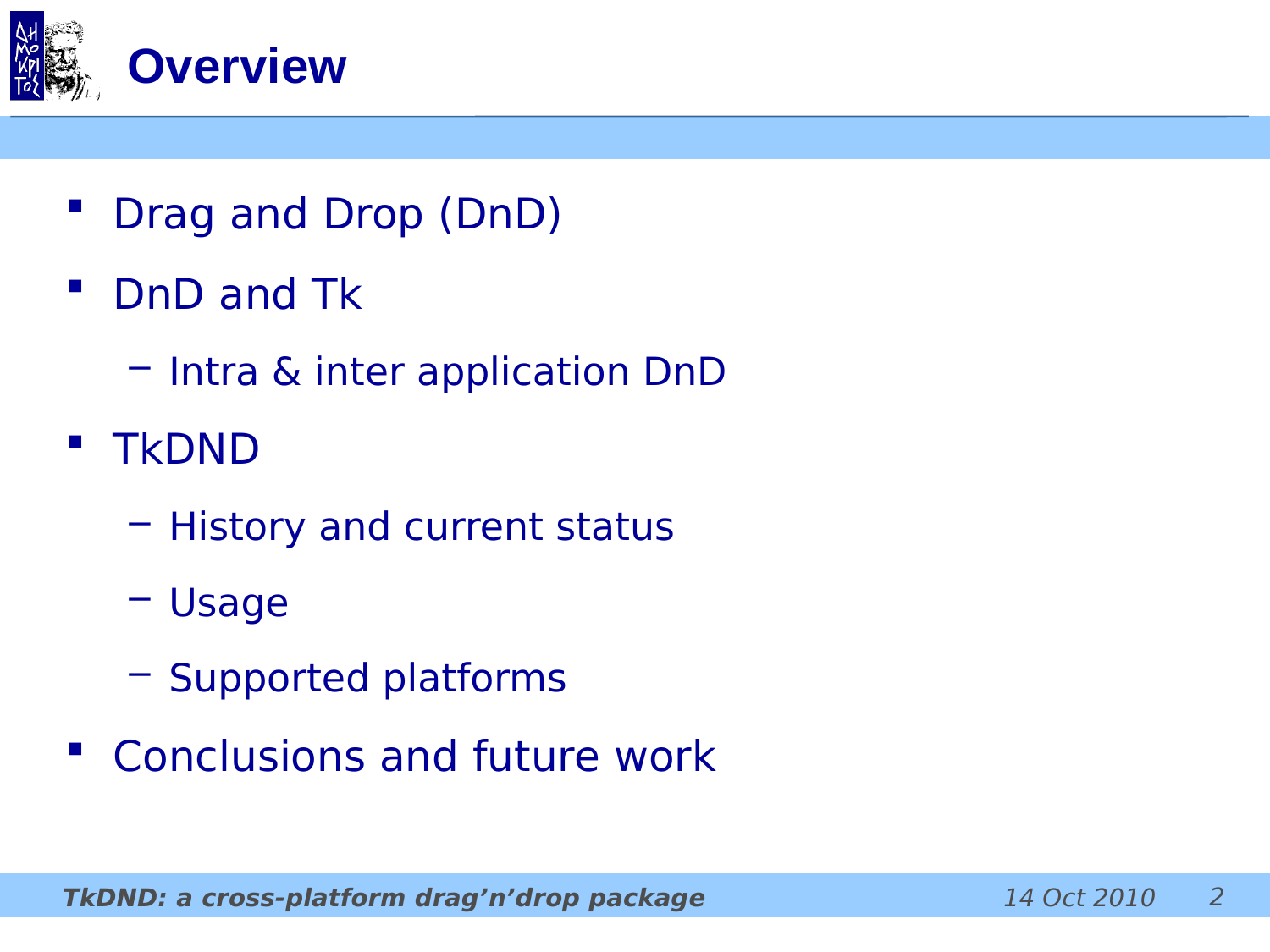

# Overview
Drag and Drop (DnD)
DnD and Tk
Intra & inter application DnD
TkDND
History and current status
Usage
Supported platforms
Conclusions and future work
2
TkDND: a cross-platform drag’n’drop package

14 Oct 2010